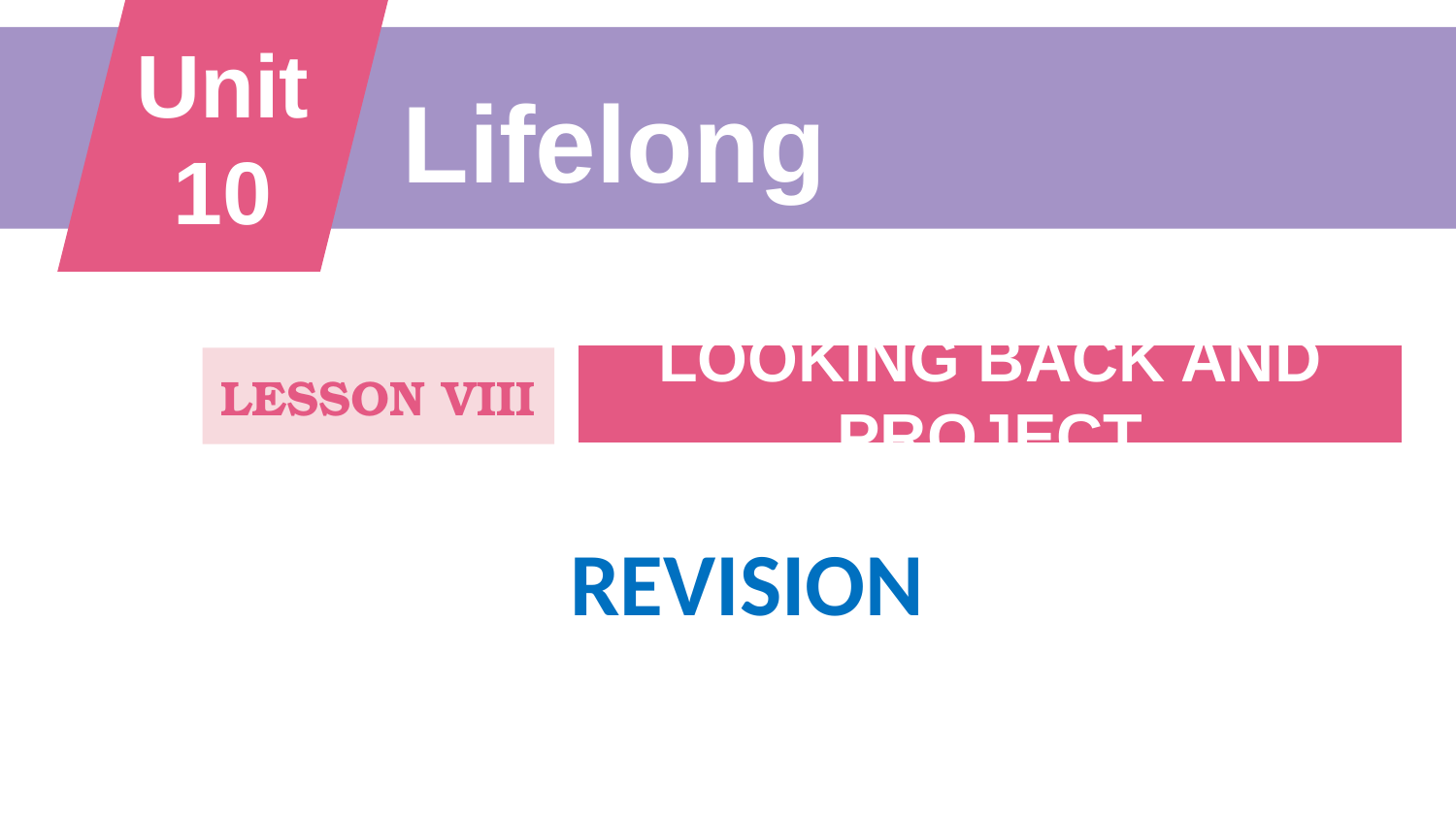

Unit 10

Lifelong learning
LOOKING BACK AND PROJECT
LESSON VIII
REVISION